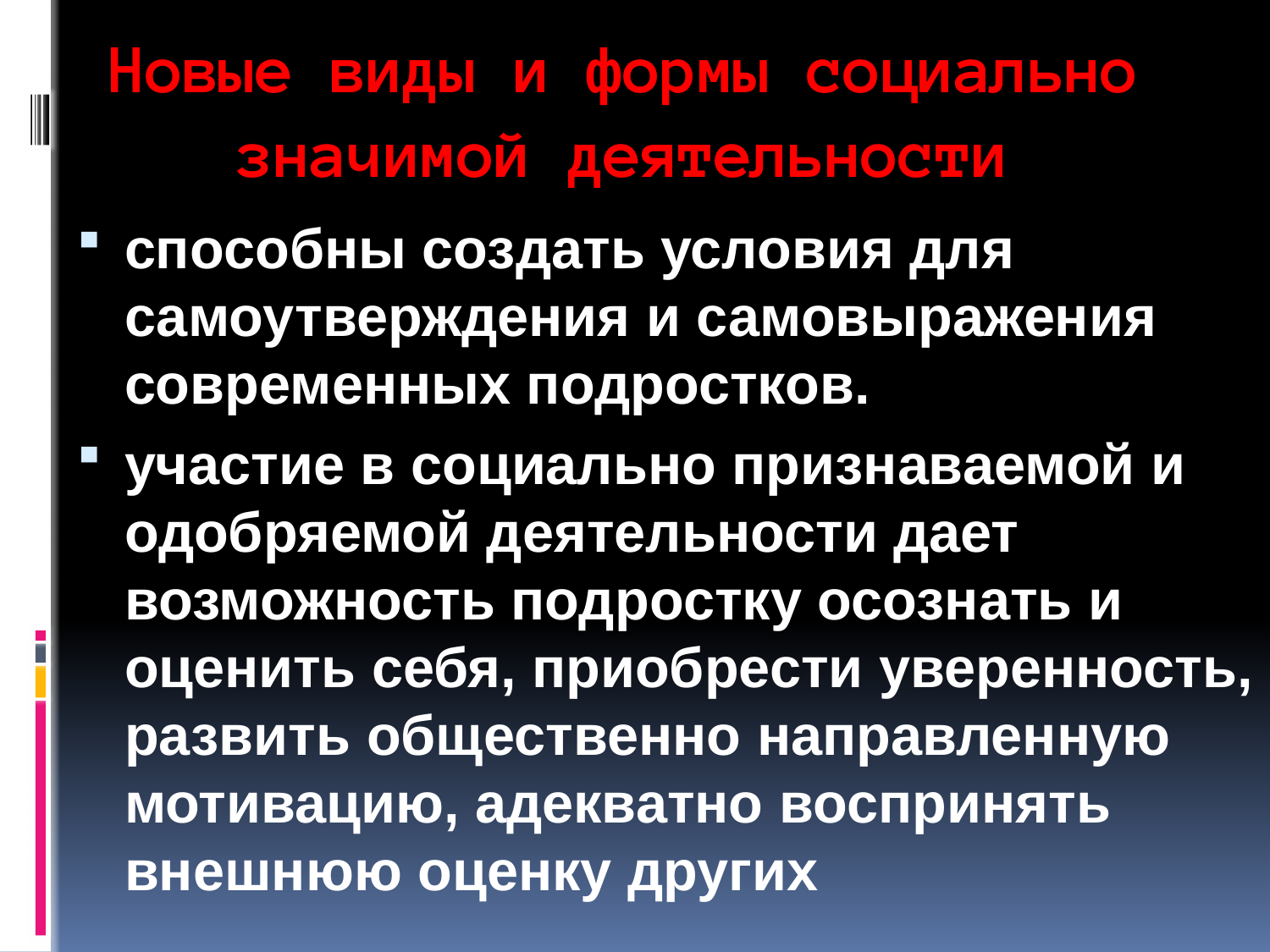

# Новые виды и формы социально значимой деятельности
способны создать условия для самоутверждения и самовыражения современных подростков.
участие в социально признаваемой и одобряемой деятельности дает возможность подростку осознать и оценить себя, приобрести уверенность, развить общественно направленную мотивацию, адекватно воспринять внешнюю оценку других